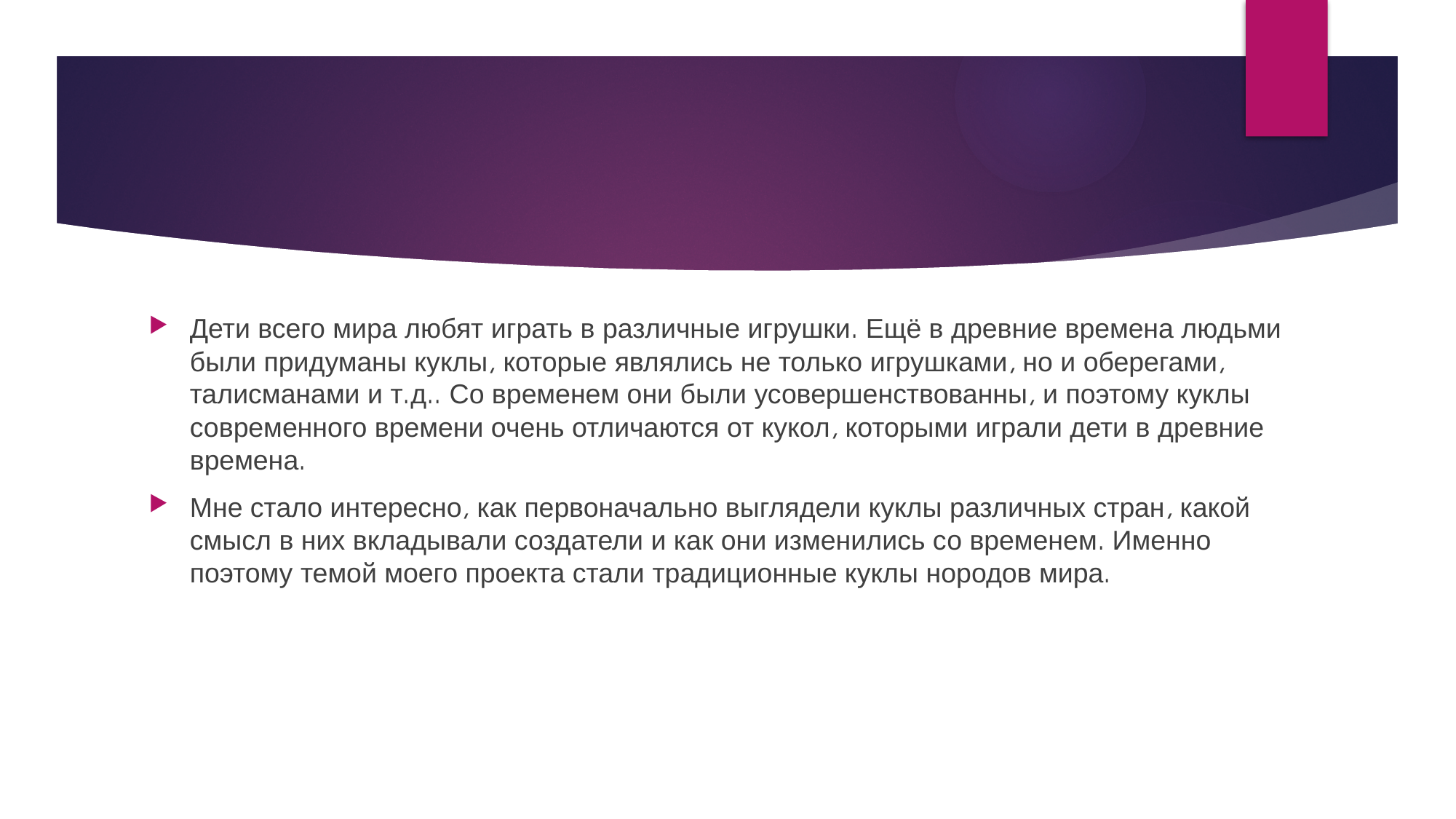

Дети всего мира любят играть в различные игрушки. Ещё в древние времена людьми были придуманы куклы, которые являлись не только игрушками, но и оберегами, талисманами и т.д.. Со временем они были усовершенствованны, и поэтому куклы современного времени очень отличаются от кукол, которыми играли дети в древние времена.
Мне стало интересно, как первоначально выглядели куклы различных стран, какой смысл в них вкладывали создатели и как они изменились со временем. Именно поэтому темой моего проекта стали традиционные куклы нородов мира.